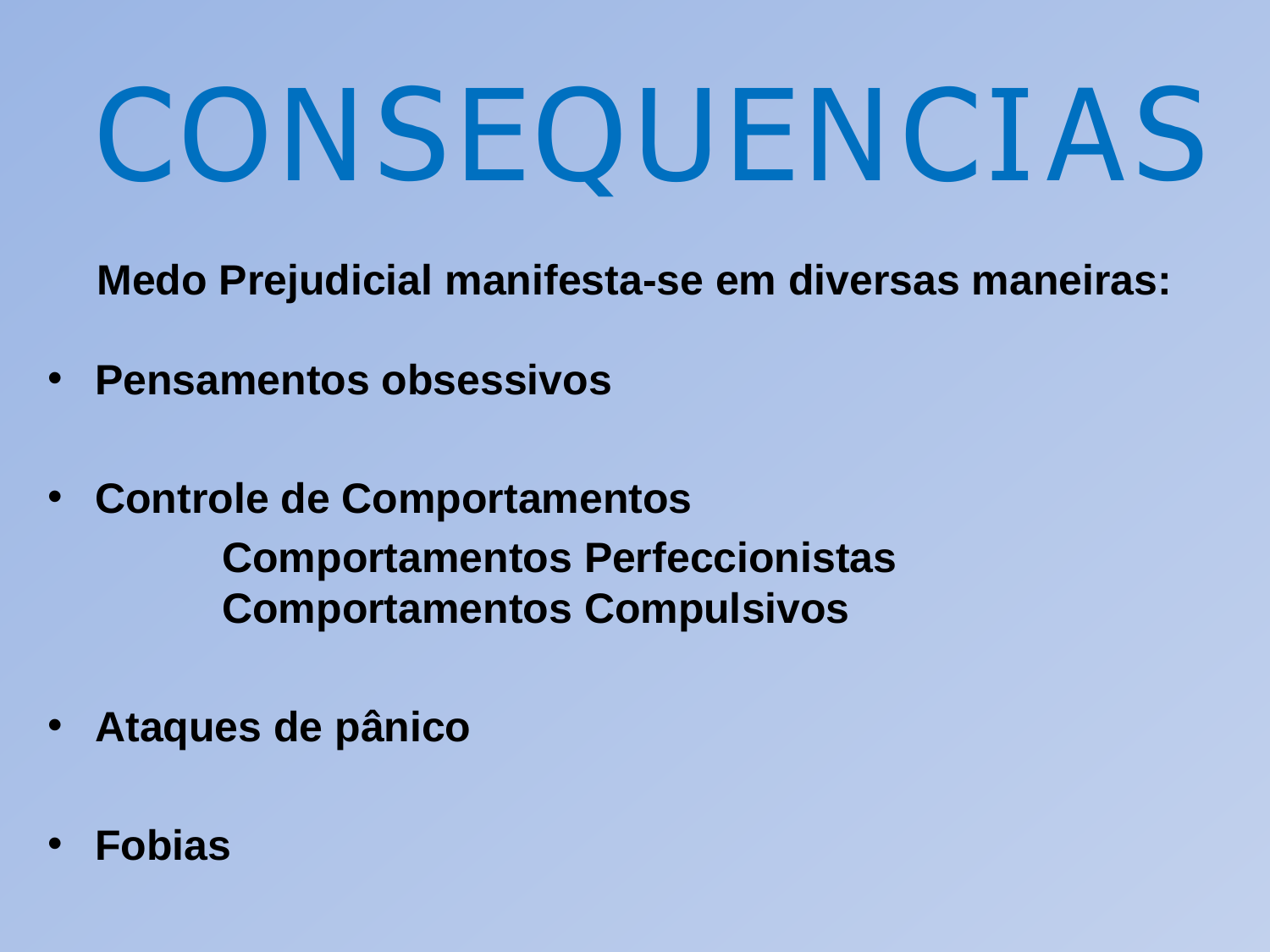

CONSEQUENCIAS

Medo Prejudicial manifesta-se em diversas maneiras:

Pensamentos obsessivos

Controle de Comportamentos
		Comportamentos Perfeccionistas
	Comportamentos Compulsivos

Ataques de pânico

Fobias